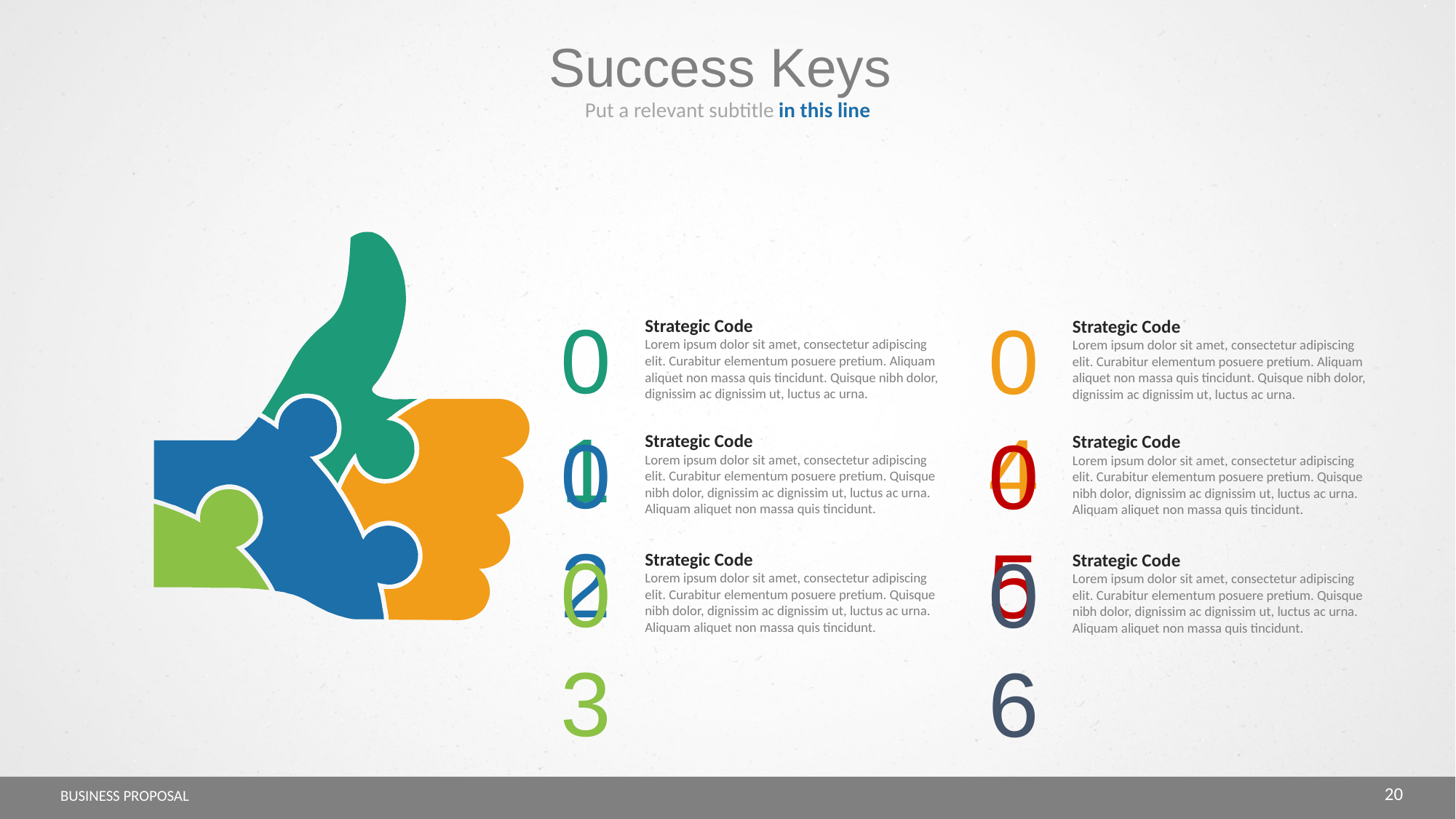

Success Keys
Put a relevant subtitle in this line

01
Strategic Code
Lorem ipsum dolor sit amet, consectetur adipiscing elit. Curabitur elementum posuere pretium. Aliquam aliquet non massa quis tincidunt. Quisque nibh dolor, dignissim ac dignissim ut, luctus ac urna.
04
Strategic Code
Lorem ipsum dolor sit amet, consectetur adipiscing elit. Curabitur elementum posuere pretium. Aliquam aliquet non massa quis tincidunt. Quisque nibh dolor, dignissim ac dignissim ut, luctus ac urna.
02
Strategic Code
Lorem ipsum dolor sit amet, consectetur adipiscing elit. Curabitur elementum posuere pretium. Quisque nibh dolor, dignissim ac dignissim ut, luctus ac urna. Aliquam aliquet non massa quis tincidunt.
05
Strategic Code
Lorem ipsum dolor sit amet, consectetur adipiscing elit. Curabitur elementum posuere pretium. Quisque nibh dolor, dignissim ac dignissim ut, luctus ac urna. Aliquam aliquet non massa quis tincidunt.
03
Strategic Code
Lorem ipsum dolor sit amet, consectetur adipiscing elit. Curabitur elementum posuere pretium. Quisque nibh dolor, dignissim ac dignissim ut, luctus ac urna. Aliquam aliquet non massa quis tincidunt.
06
Strategic Code
Lorem ipsum dolor sit amet, consectetur adipiscing elit. Curabitur elementum posuere pretium. Quisque nibh dolor, dignissim ac dignissim ut, luctus ac urna. Aliquam aliquet non massa quis tincidunt.

20
BUSINESS PROPOSAL